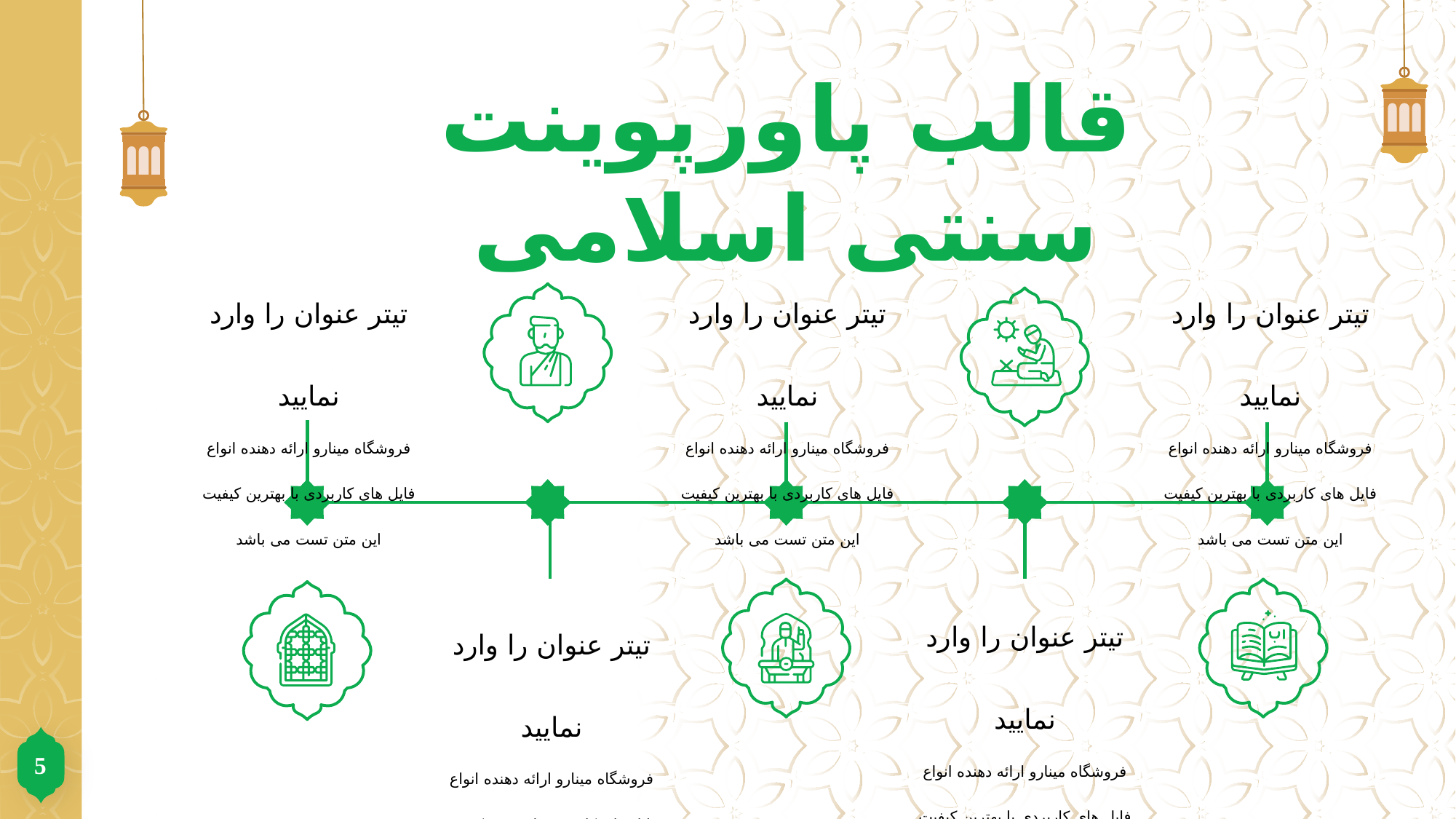

قالب پاورپوینت سنتی اسلامی
تیتر عنوان را وارد نمایید
فروشگاه مینارو ارائه دهنده انواع فایل های کاربردی با بهترین کیفیت این متن تست می باشد
تیتر عنوان را وارد نمایید
فروشگاه مینارو ارائه دهنده انواع فایل های کاربردی با بهترین کیفیت این متن تست می باشد
تیتر عنوان را وارد نمایید
فروشگاه مینارو ارائه دهنده انواع فایل های کاربردی با بهترین کیفیت این متن تست می باشد

تیتر عنوان را وارد نمایید
فروشگاه مینارو ارائه دهنده انواع فایل های کاربردی با بهترین کیفیت این متن تست می باشد
تیتر عنوان را وارد نمایید
فروشگاه مینارو ارائه دهنده انواع فایل های کاربردی با بهترین کیفیت این متن تست می باشد